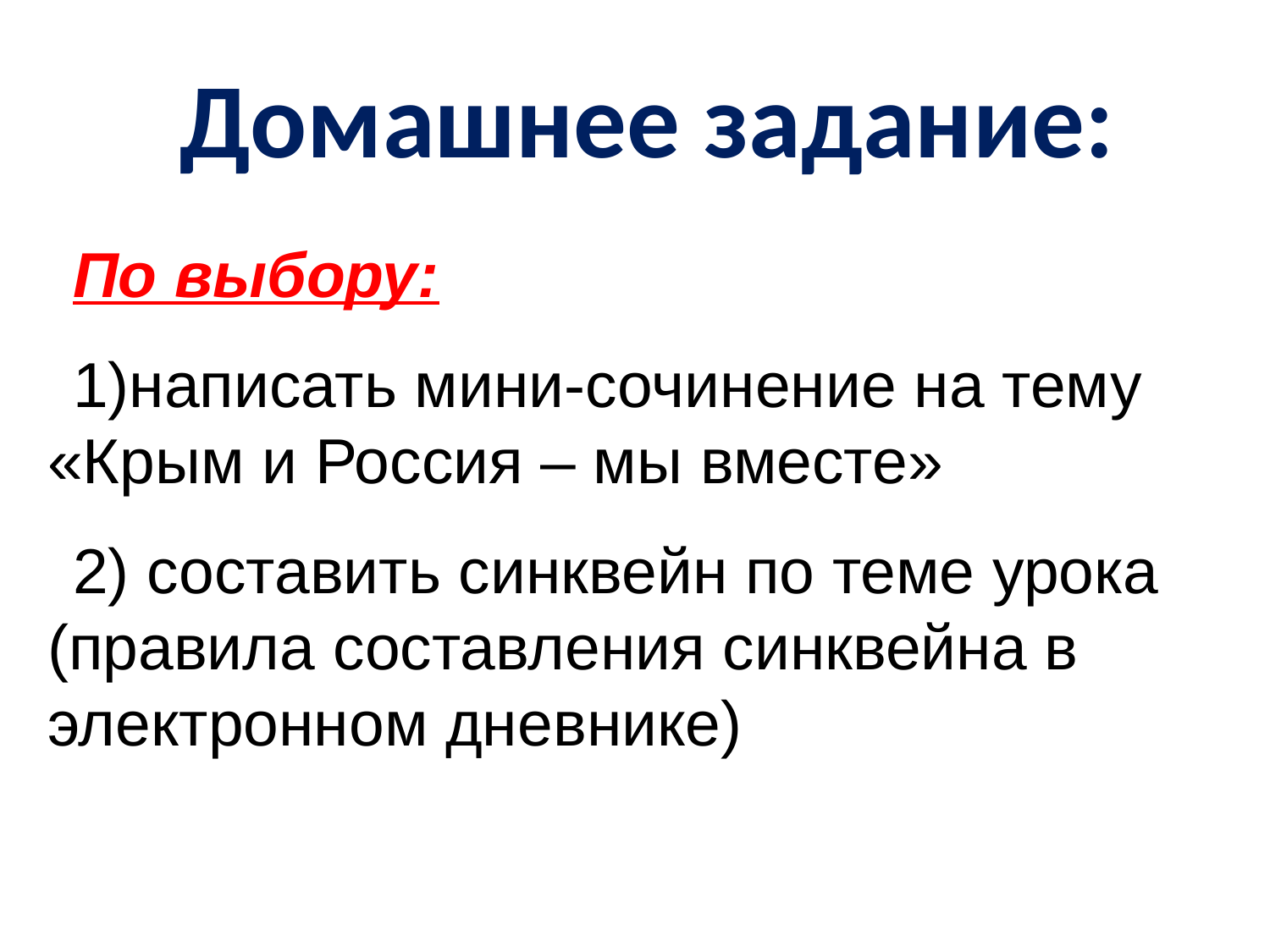

Домашнее задание:
По выбору:

написать мини-сочинение на тему «Крым и Россия – мы вместе»

2) составить синквейн по теме урока (правила составления синквейна в электронном дневнике)